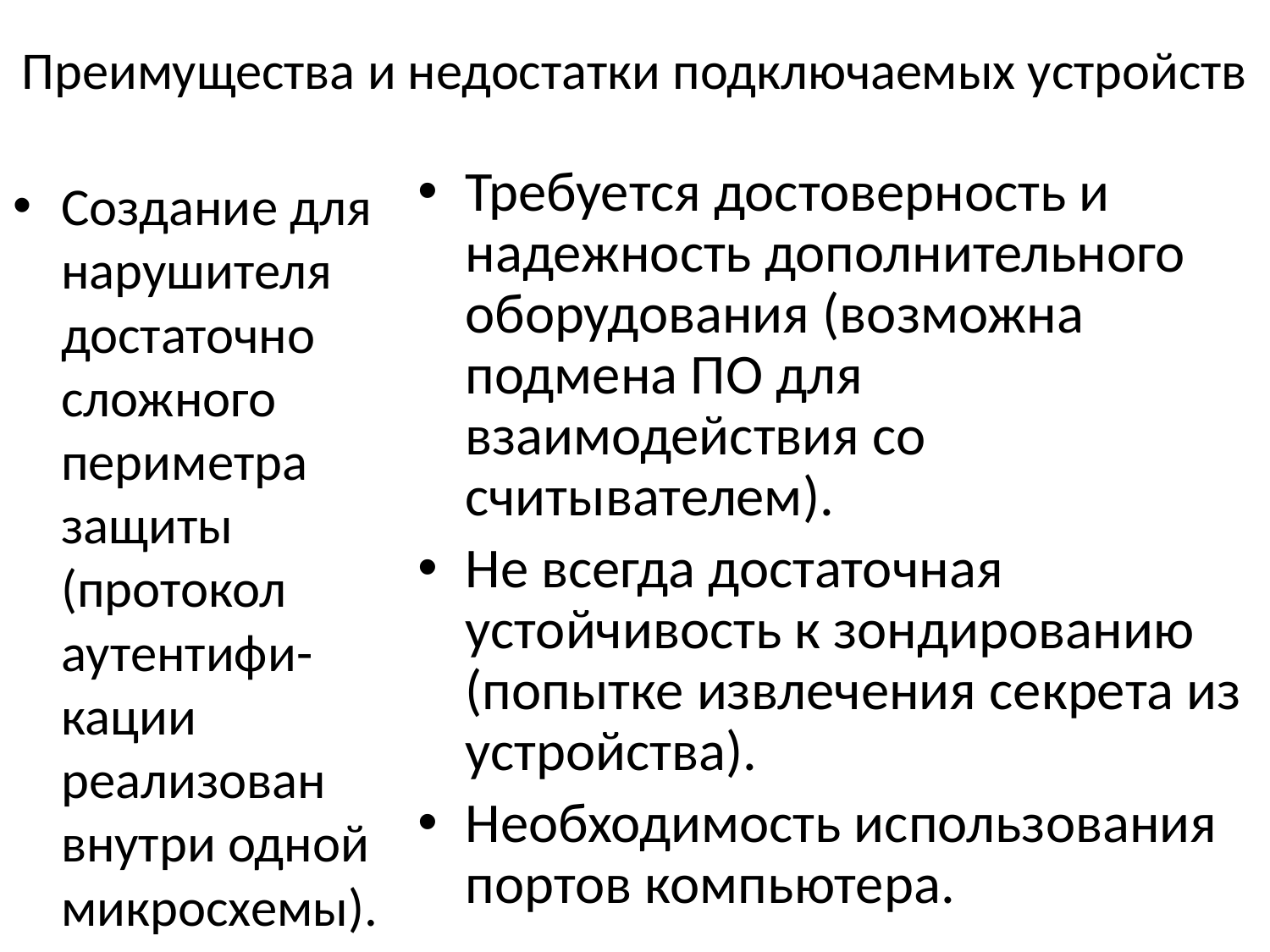

# Преимущества и недостатки подключаемых устройств
Требуется достоверность и надежность дополнительного оборудования (возможна подмена ПО для взаимодействия со считывателем).
Не всегда достаточная устойчивость к зондированию (попытке извлечения секрета из устройства).
Необходимость использования портов компьютера.
Создание для нарушителя достаточно сложного периметра защиты (протокол аутентифи-кации реализован внутри одной микросхемы).